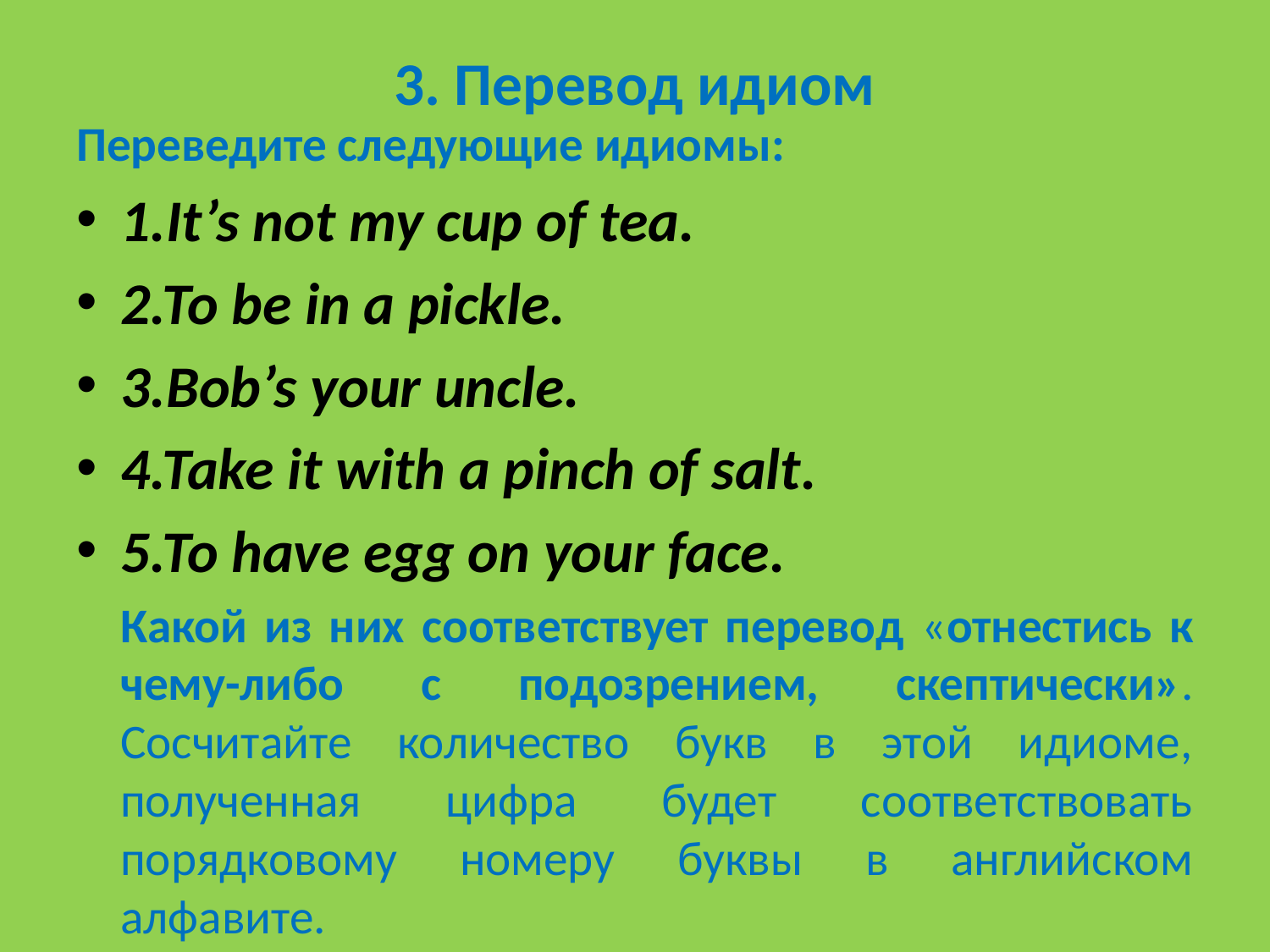

# 3. Перевод идиом
Переведите следующие идиомы:
1.It’s not my cup of tea.
2.To be in a pickle.
3.Bob’s your uncle.
4.Take it with a pinch of salt.
5.To have egg on your face.
	Какой из них соответствует перевод «отнестись к чему-либо с подозрением, скептически». Сосчитайте количество букв в этой идиоме, полученная цифра будет соответствовать порядковому номеру буквы в английском алфавите.